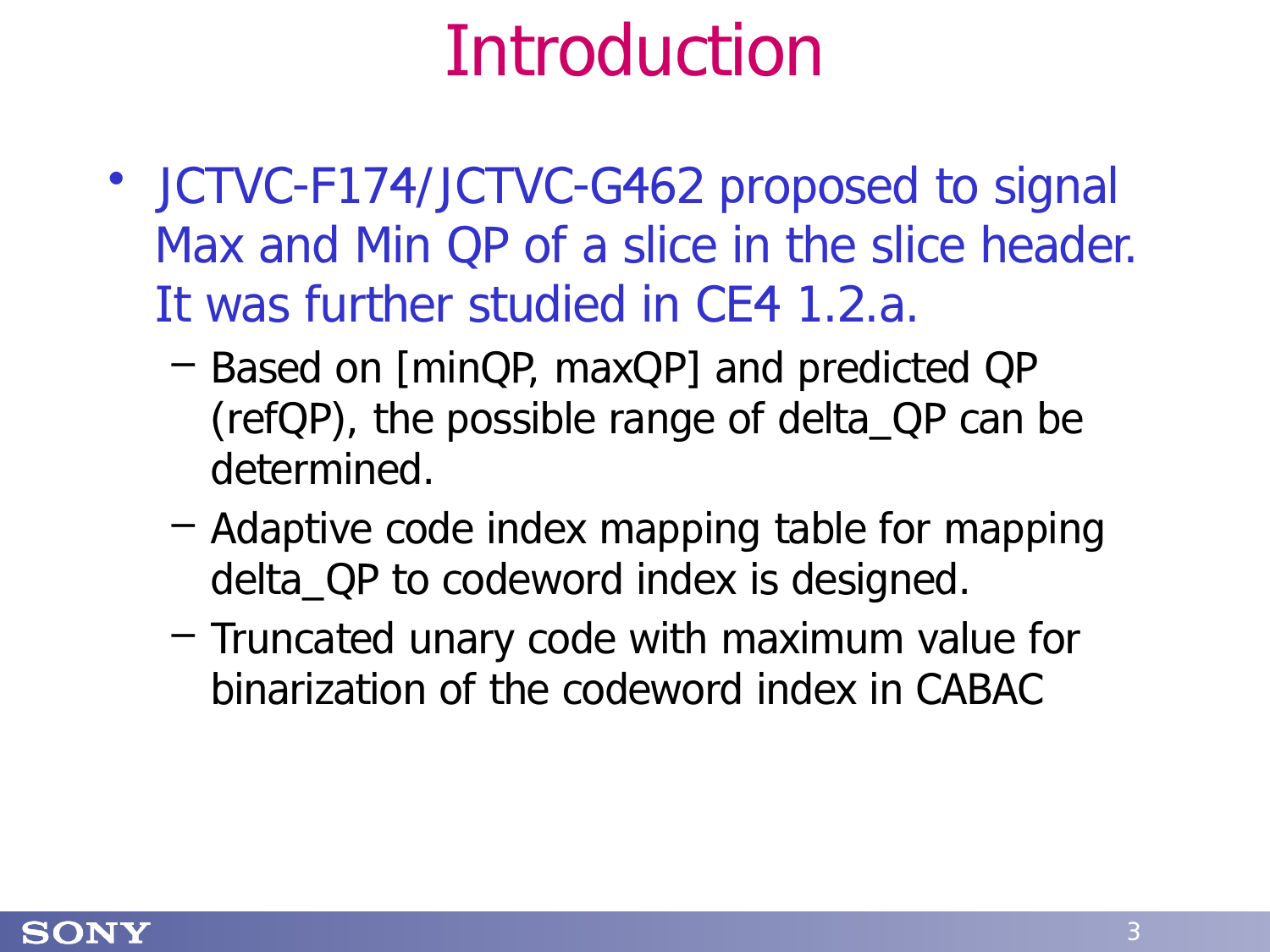

# Introduction
JCTVC-F174/JCTVC-G462 proposed to signal Max and Min QP of a slice in the slice header. It was further studied in CE4 1.2.a.
Based on [minQP, maxQP] and predicted QP (refQP), the possible range of delta_QP can be determined.
Adaptive code index mapping table for mapping delta_QP to codeword index is designed.
Truncated unary code with maximum value for binarization of the codeword index in CABAC
3